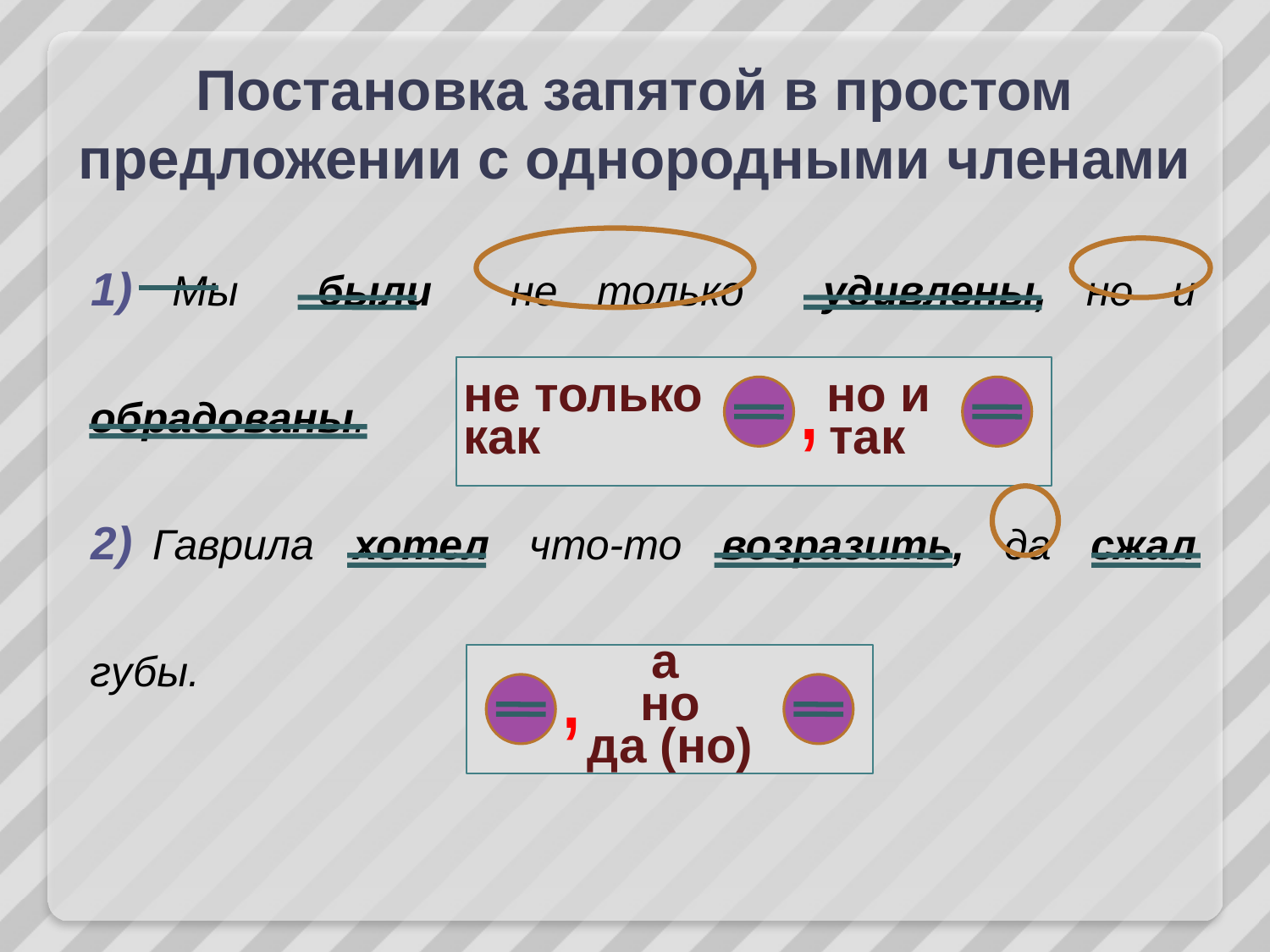

# Постановка запятой в простом предложении с однородными членами
 Мы  были  не только  удивлены, но и обрадованы.
 Гаврила  хотел  что-то  возразить,  да  сжал губы.

,
не только         но и
как                     так

,
            а
но
да (но)